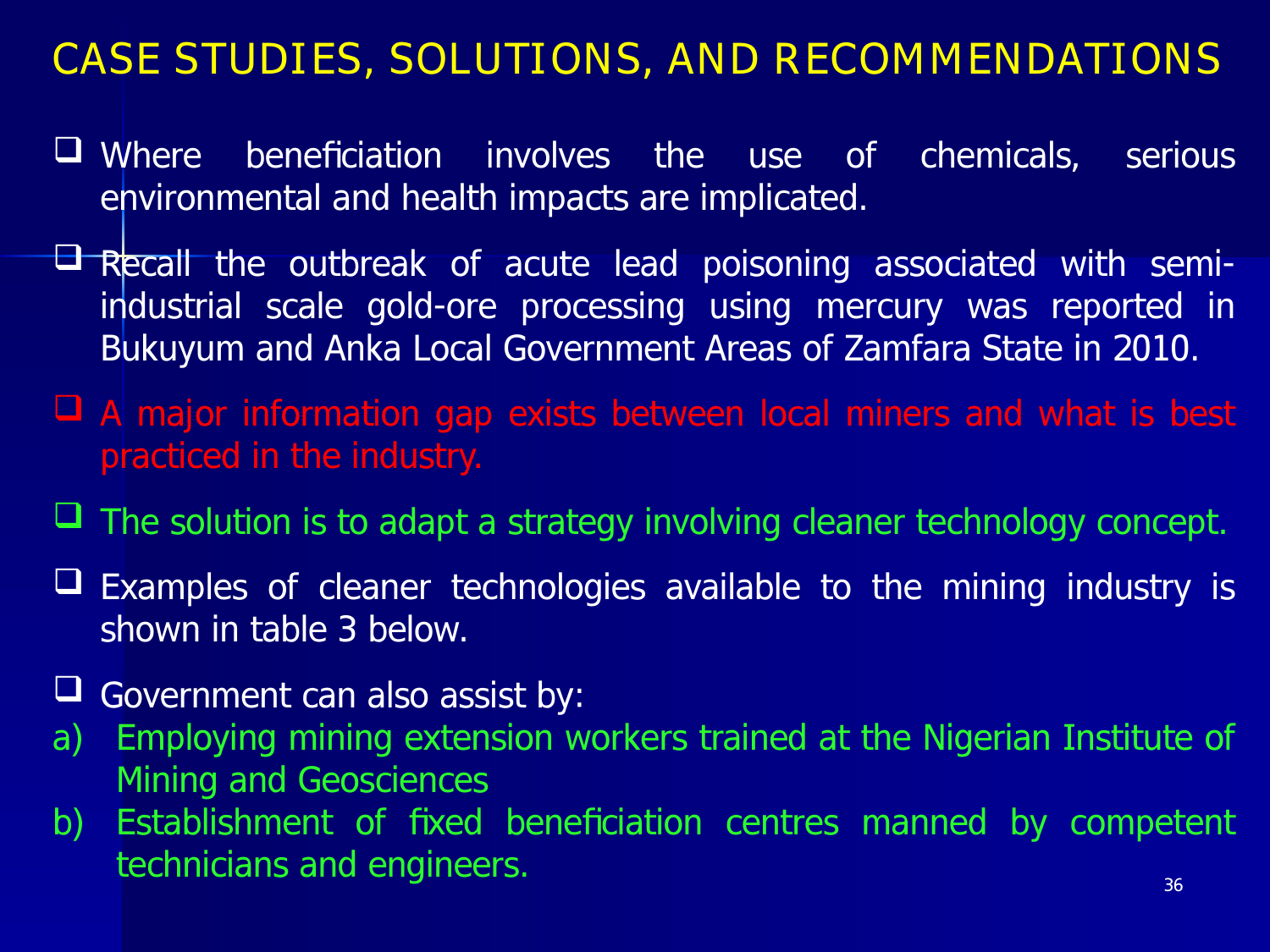

CASE STUDIES, SOLUTIONS, AND RECOMMENDATIONS
Where beneficiation involves the use of chemicals, serious environmental and health impacts are implicated.

Recall the outbreak of acute lead poisoning associated with semi-industrial scale gold-ore processing using mercury was reported in Bukuyum and Anka Local Government Areas of Zamfara State in 2010.

A major information gap exists between local miners and what is best practiced in the industry.

The solution is to adapt a strategy involving cleaner technology concept.

Examples of cleaner technologies available to the mining industry is shown in table 3 below.

Government can also assist by:
Employing mining extension workers trained at the Nigerian Institute of Mining and Geosciences
Establishment of fixed beneficiation centres manned by competent technicians and engineers.
36